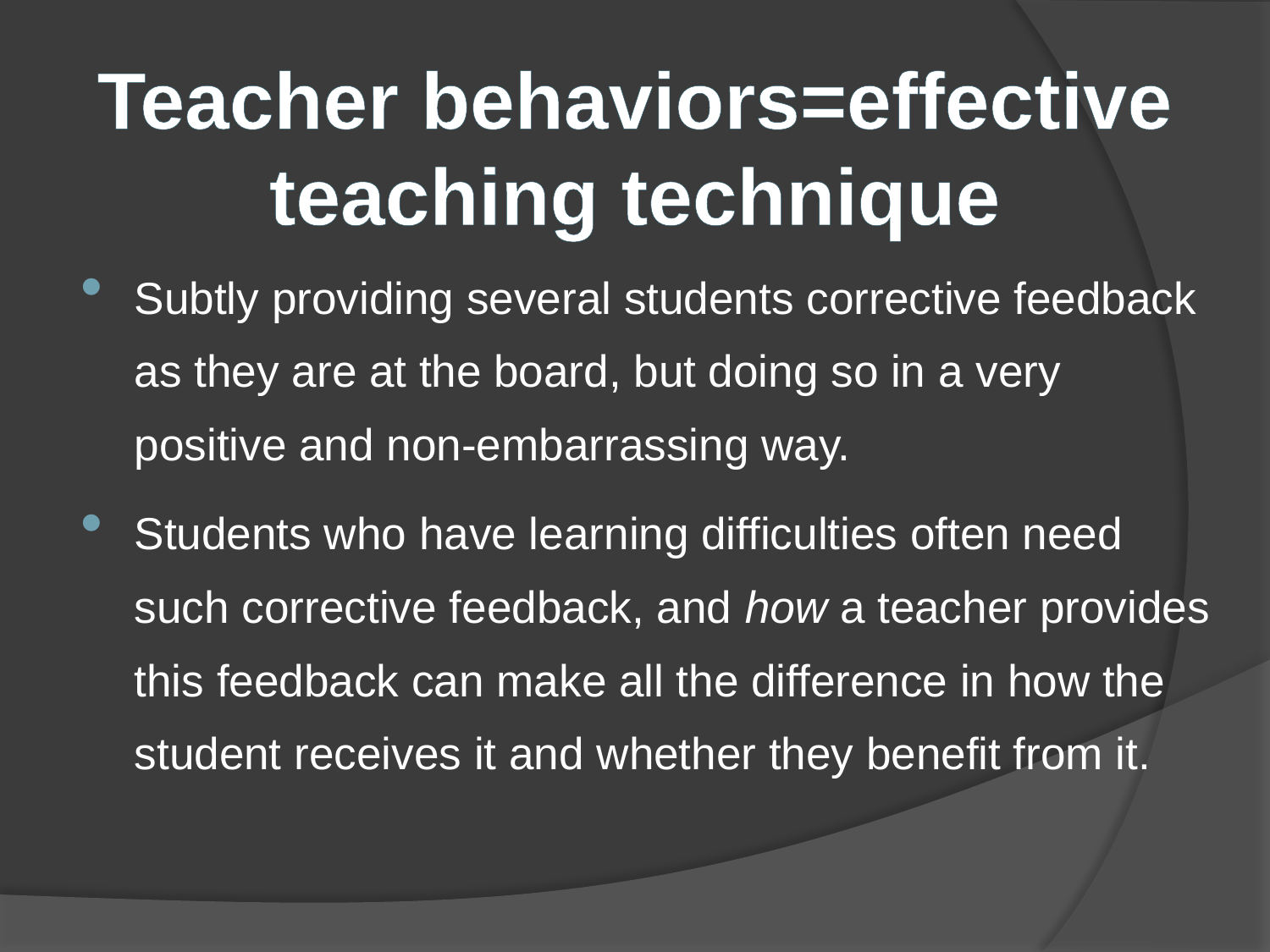

# Teacher behaviors=effective teaching technique
Subtly providing several students corrective feedback as they are at the board, but doing so in a very positive and non-embarrassing way.
Students who have learning difficulties often need such corrective feedback, and how a teacher provides this feedback can make all the difference in how the student receives it and whether they benefit from it.